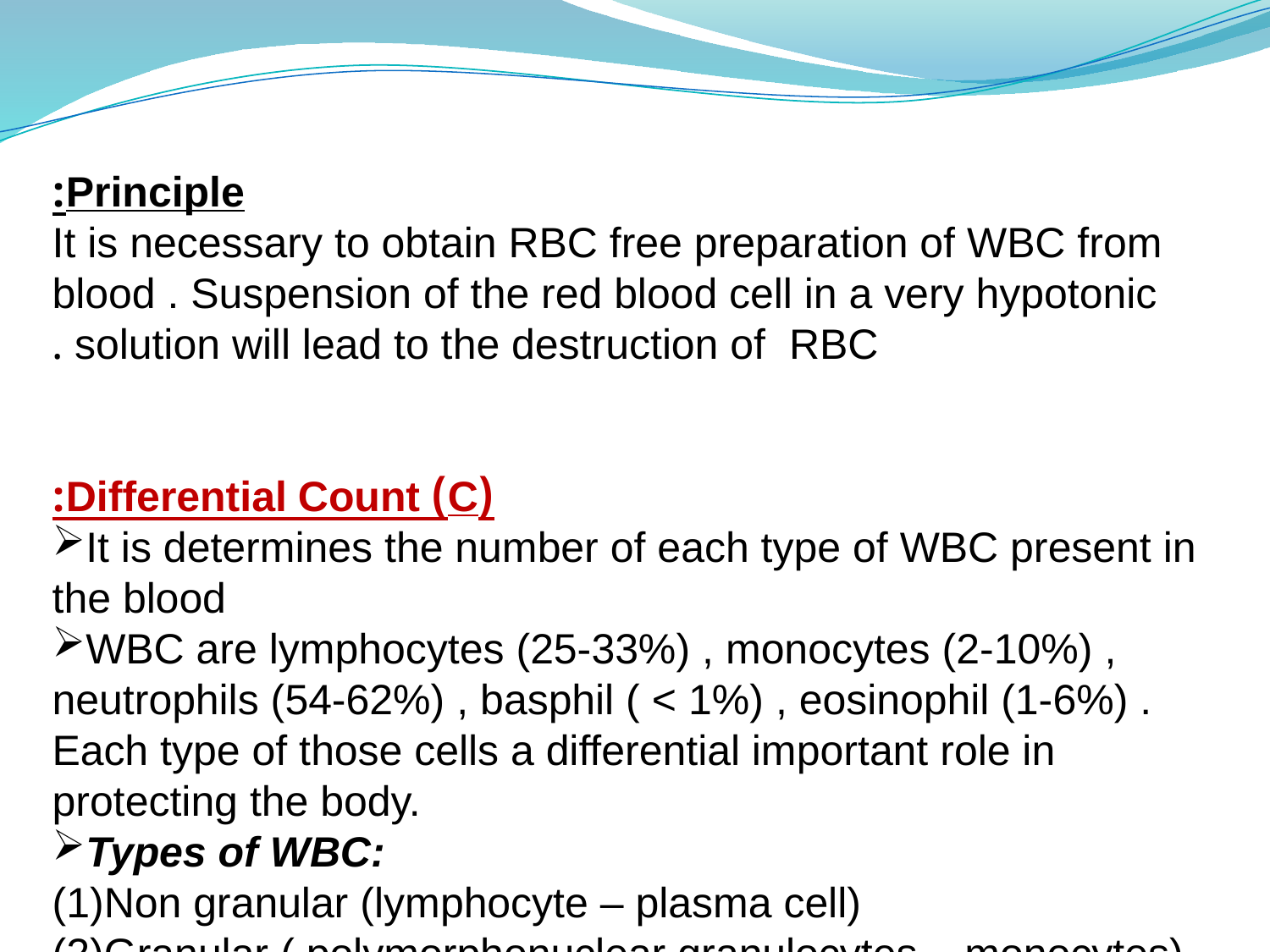

Principle:
It is necessary to obtain RBC free preparation of WBC from blood . Suspension of the red blood cell in a very hypotonic solution will lead to the destruction of  RBC .

(C) Differential Count:
It is determines the number of each type of WBC present in the blood
WBC are lymphocytes (25-33%) , monocytes (2-10%) , neutrophils (54-62%) , basphil ( < 1%) , eosinophil (1-6%) . Each type of those cells a differential important role in protecting the body.
Types of WBC:
(1)Non granular (lymphocyte – plasma cell)
(2)Granular ( polymorphonuclear granulocytes – monocytes)